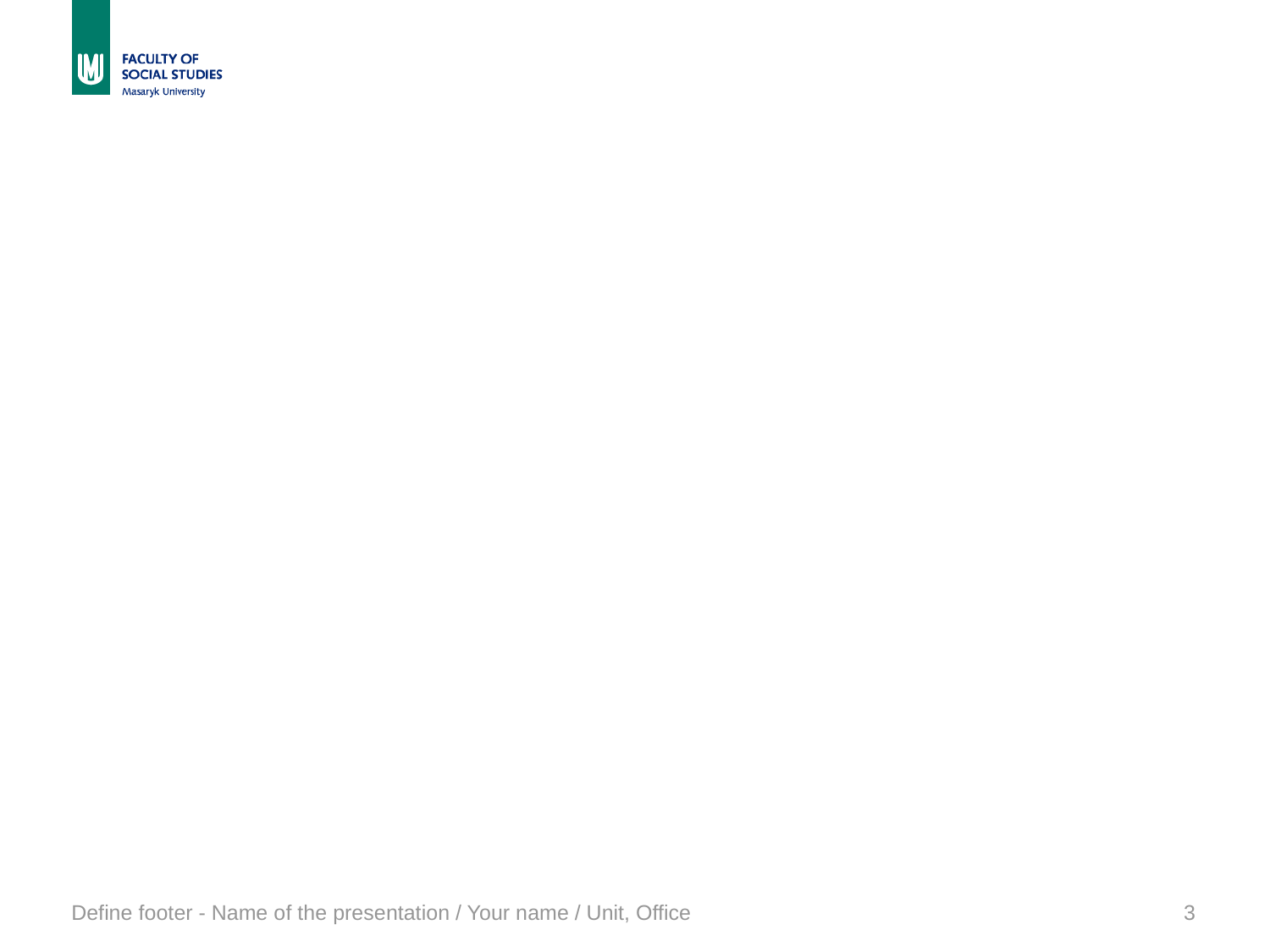

Define footer - Name of the presentation / Your name / Unit, Office
3